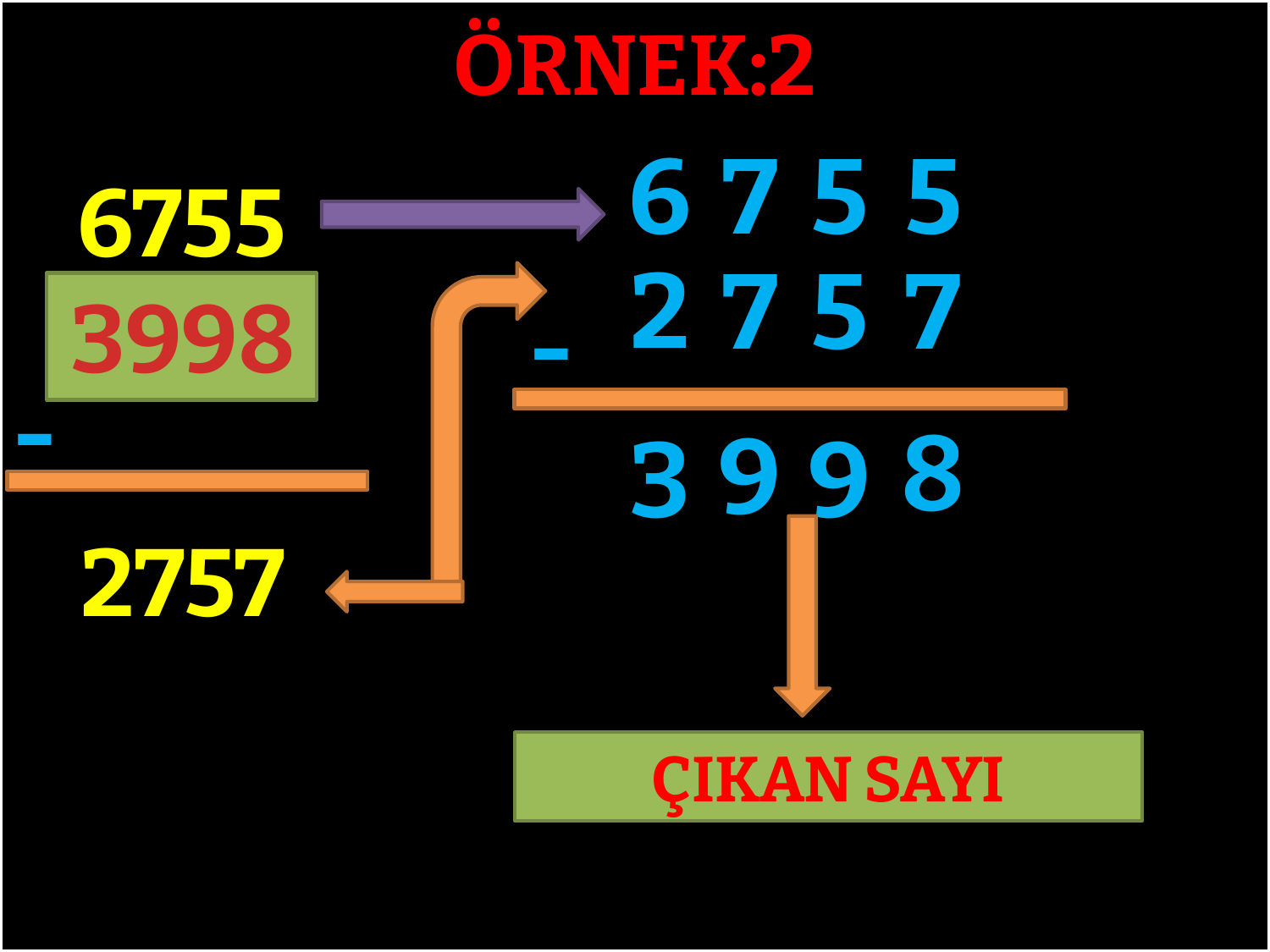

ÖRNEK:2
6
7
5
5
6755

2
7
5
7

3998

-
#
-

8
9
3
9

2757

ÇIKAN SAYI